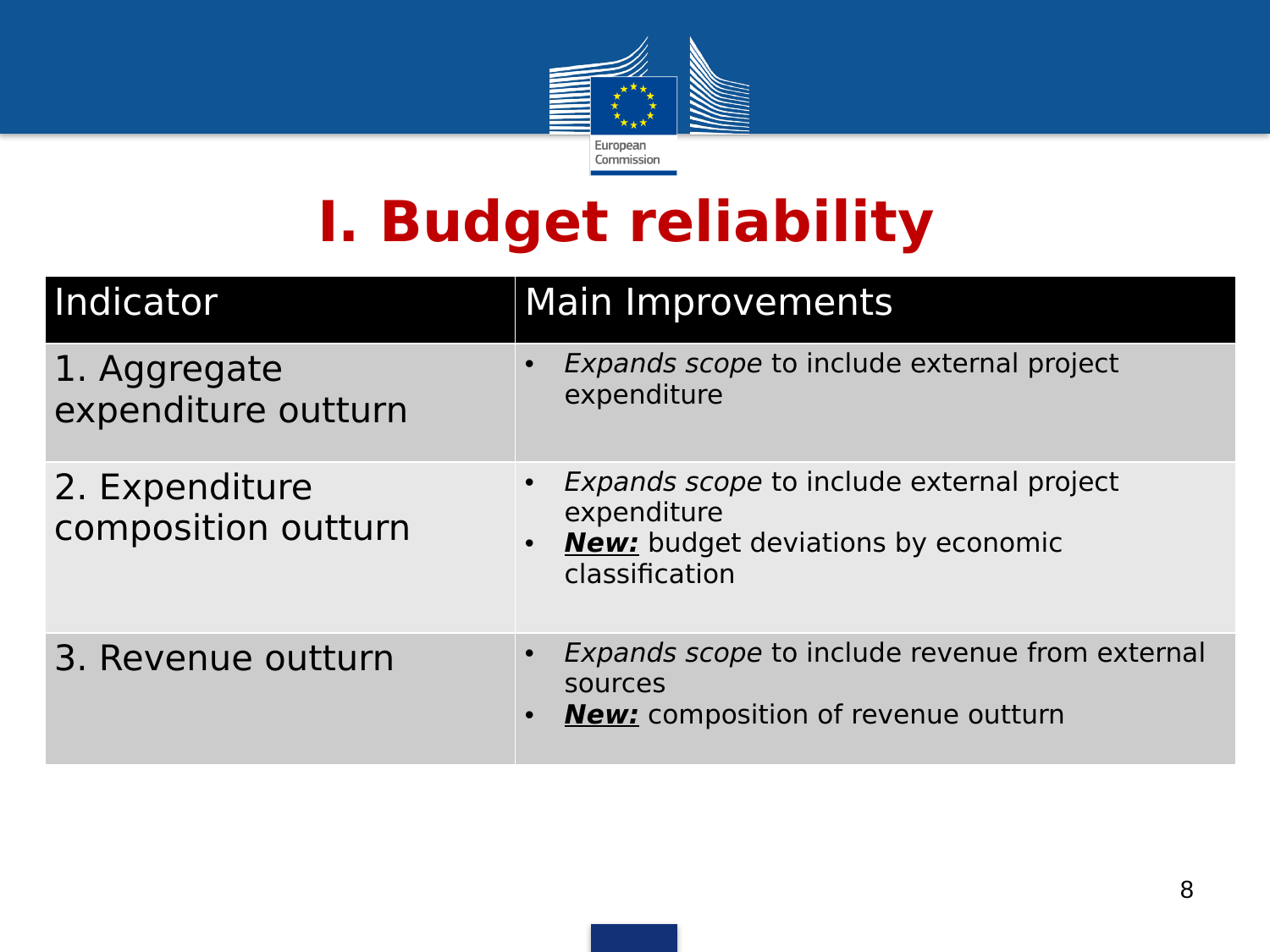

# I. Budget reliability
| Indicator | Main Improvements |
| --- | --- |
| 1. Aggregate expenditure outturn | Expands scope to include external project expenditure |
| 2. Expenditure composition outturn | Expands scope to include external project expenditure New: budget deviations by economic classification |
| 3. Revenue outturn | Expands scope to include revenue from external sources New: composition of revenue outturn |
8